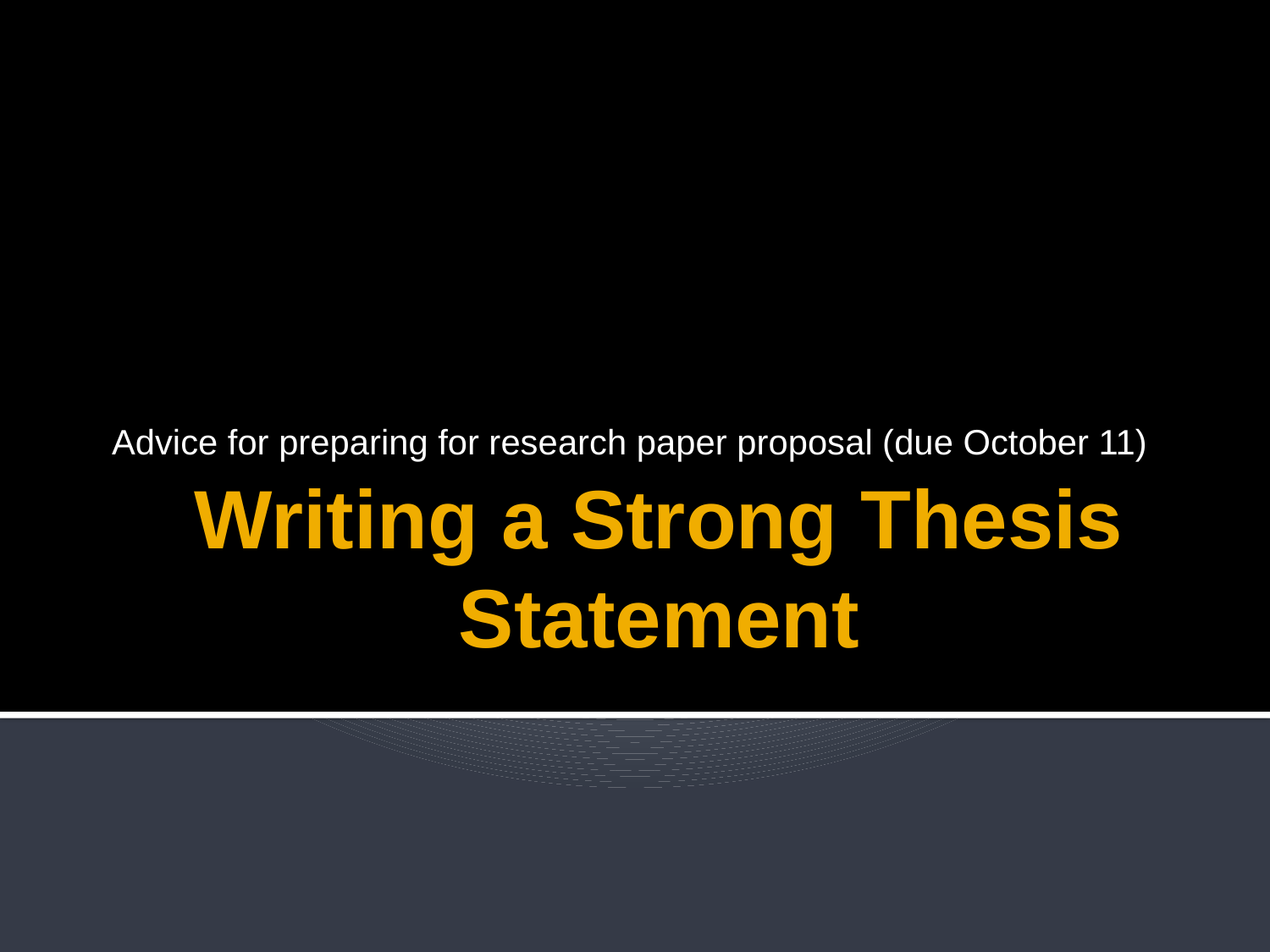

Advice for preparing for research paper proposal (due October 11)
# Writing a Strong Thesis Statement